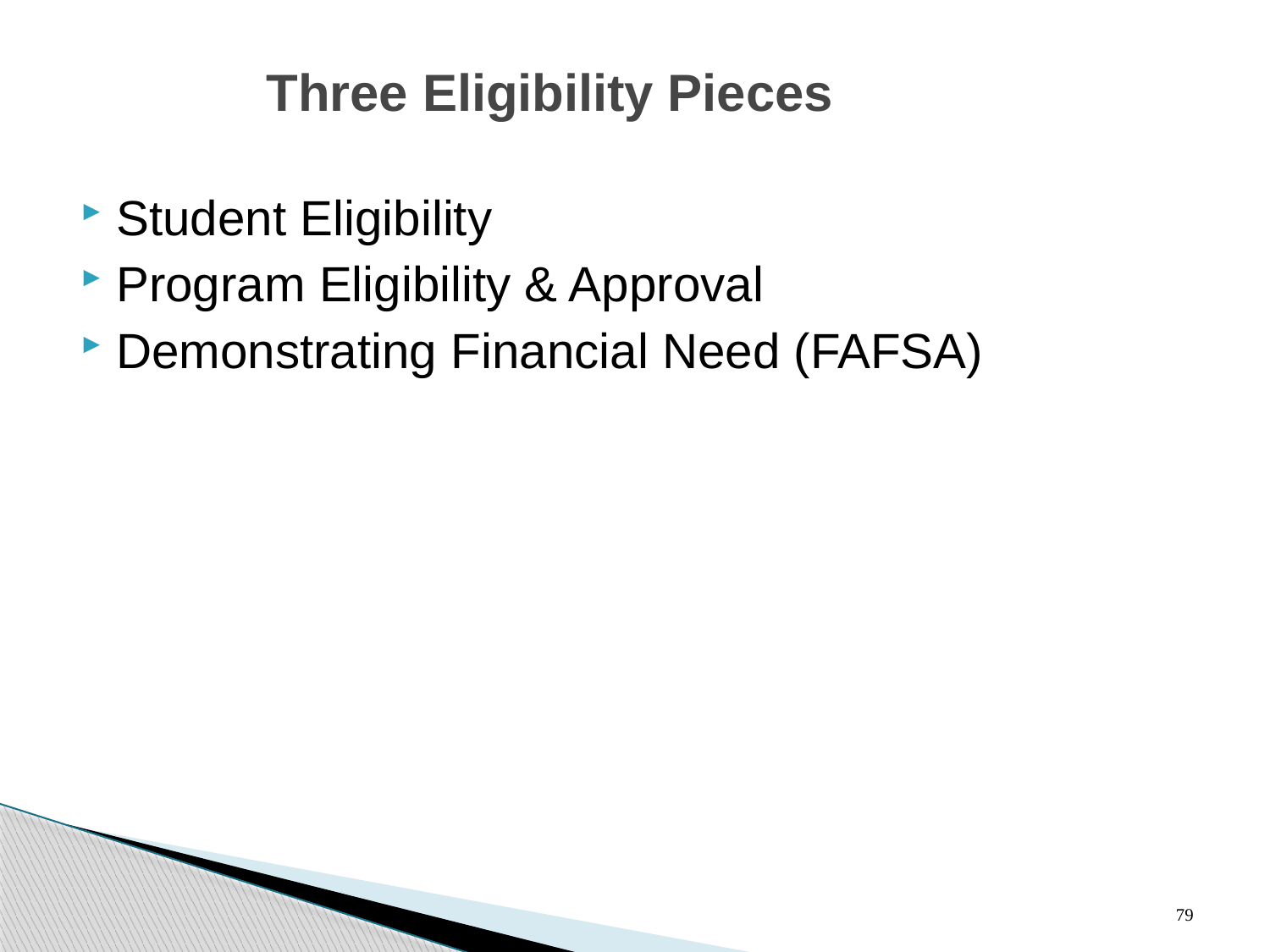

# Three Eligibility Pieces
Student Eligibility
Program Eligibility & Approval
Demonstrating Financial Need (FAFSA)
79